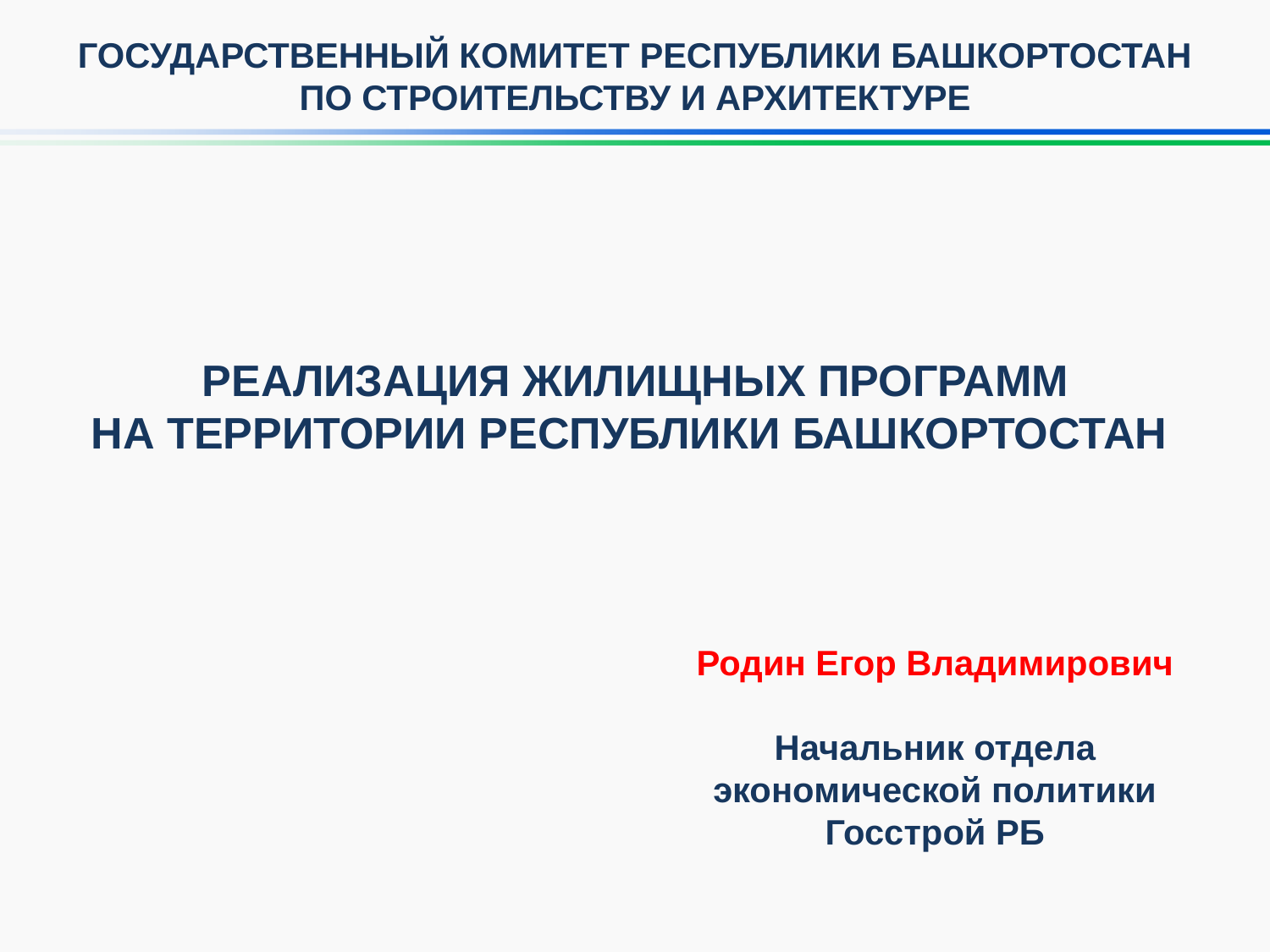

ГОСУДАРСТВЕННЫЙ КОМИТЕТ РЕСПУБЛИКИ БАШКОРТОСТАН
ПО СТРОИТЕЛЬСТВУ И АРХИТЕКТУРЕ
РЕАЛИЗАЦИЯ ЖИЛИЩНЫХ ПРОГРАММ
НА ТЕРРИТОРИИ РЕСПУБЛИКИ БАШКОРТОСТАН
Родин Егор Владимирович

Начальник отдела экономической политики
Госстрой РБ